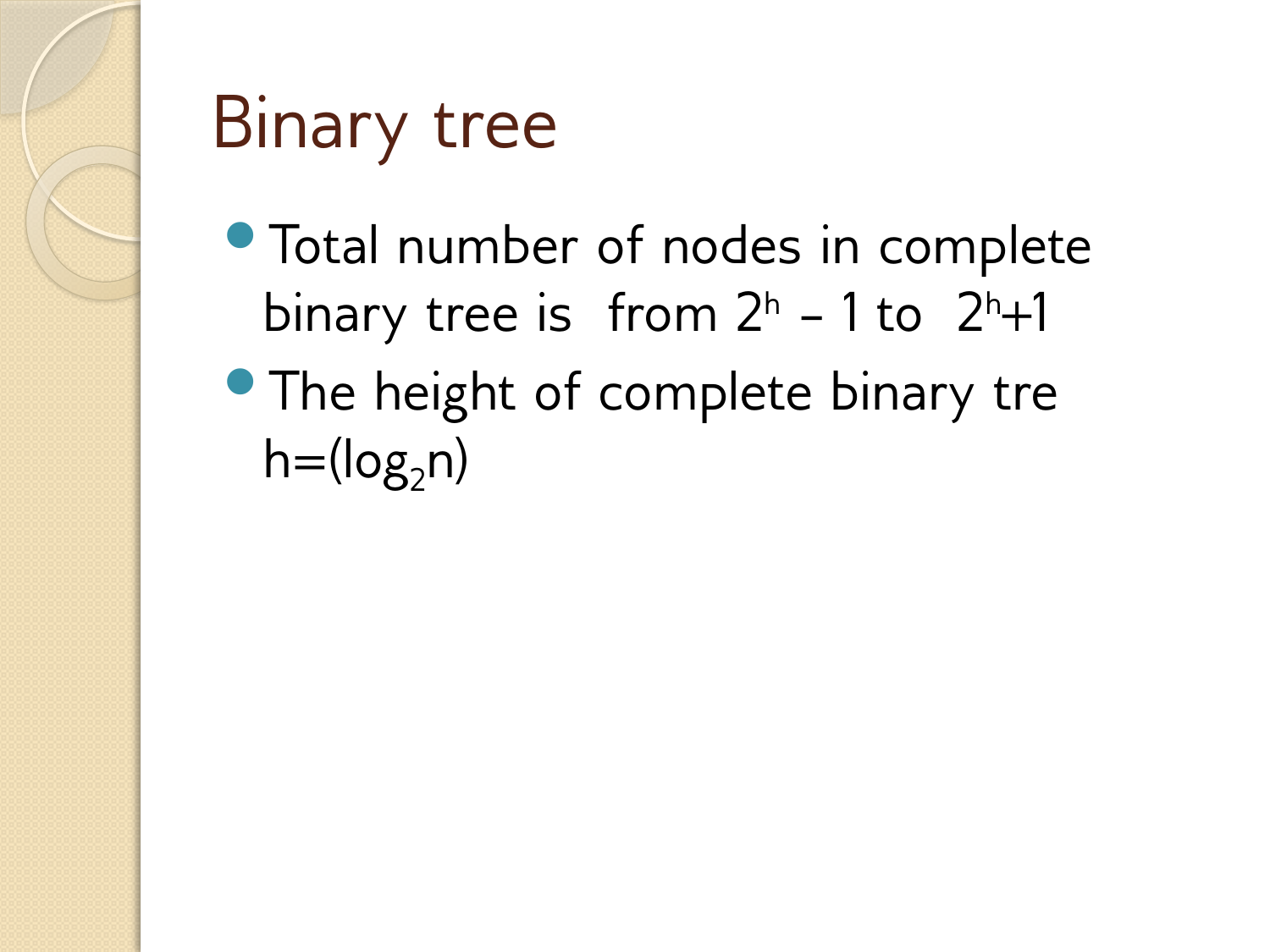

# Binary tree
Total number of nodes in complete binary tree is  from 2h – 1 to  2h+1
The height of complete binary tre h=(log2n)